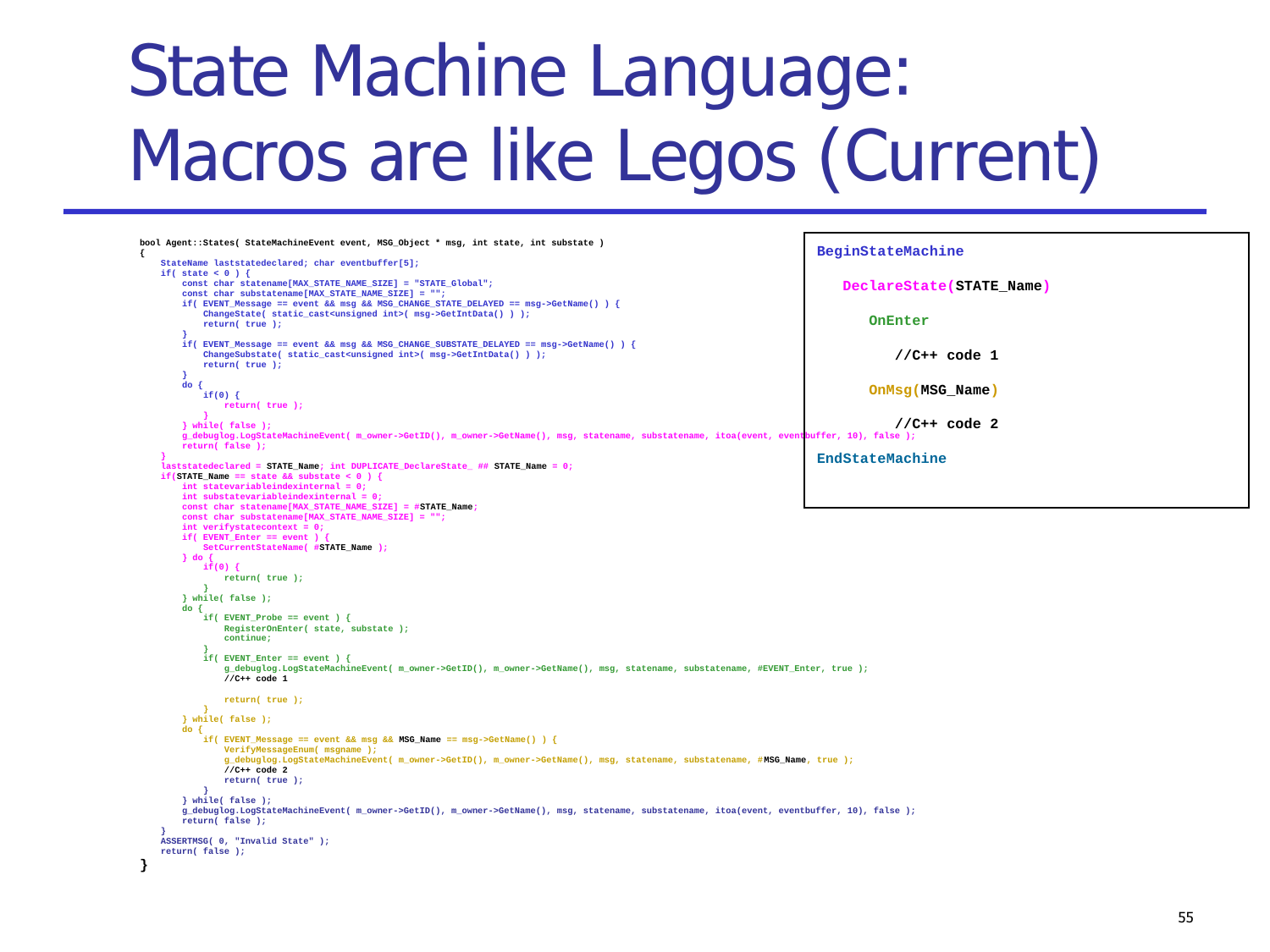

# State Machine Language: Macros are like Legos (Current)
bool Agent::States( StateMachineEvent event, MSG_Object * msg, int state, int substate )
{
    StateName laststatedeclared; char eventbuffer[5];
    if( state < 0 ) {
        const char statename[MAX_STATE_NAME_SIZE] = "STATE_Global";
        const char substatename[MAX_STATE_NAME_SIZE] = "";
        if( EVENT_Message == event && msg && MSG_CHANGE_STATE_DELAYED == msg->GetName() ) {
            ChangeState( static_cast<unsigned int>( msg->GetIntData() ) );
            return( true );
        }
        if( EVENT_Message == event && msg && MSG_CHANGE_SUBSTATE_DELAYED == msg->GetName() ) {
            ChangeSubstate( static_cast<unsigned int>( msg->GetIntData() ) );
            return( true );
        }
        do {
            if(0) {
                return( true );
            }
        } while( false );
        g_debuglog.LogStateMachineEvent( m_owner->GetID(), m_owner->GetName(), msg, statename, substatename, itoa(event, eventbuffer, 10), false );
        return( false );
    }
    laststatedeclared = STATE_Name; int DUPLICATE_DeclareState_ ## STATE_Name = 0;
    if(STATE_Name == state && substate < 0 ) {
        int statevariableindexinternal = 0;
        int substatevariableindexinternal = 0;
        const char statename[MAX_STATE_NAME_SIZE] = #STATE_Name;
        const char substatename[MAX_STATE_NAME_SIZE] = "";
        int verifystatecontext = 0;
        if( EVENT_Enter == event ) {
            SetCurrentStateName( #STATE_Name );
        } do {
            if(0) {
                return( true );
            }
        } while( false );
        do {
            if( EVENT_Probe == event ) {
                RegisterOnEnter( state, substate );
                continue;
            }
            if( EVENT_Enter == event ) {
                g_debuglog.LogStateMachineEvent( m_owner->GetID(), m_owner->GetName(), msg, statename, substatename, #EVENT_Enter, true );
                //C++ code 1

                return( true );
            }
        } while( false );
        do {
            if( EVENT_Message == event && msg && MSG_Name == msg->GetName() ) {
                VerifyMessageEnum( msgname );
                g_debuglog.LogStateMachineEvent( m_owner->GetID(), m_owner->GetName(), msg, statename, substatename, #MSG_Name, true );
                //C++ code 2
                return( true );
            }
        } while( false );
        g_debuglog.LogStateMachineEvent( m_owner->GetID(), m_owner->GetName(), msg, statename, substatename, itoa(event, eventbuffer, 10), false );
        return( false );
    }
    ASSERTMSG( 0, "Invalid State" );
    return( false );
}
BeginStateMachine
   DeclareState(STATE_Name)
      OnEnter
         //C++ code 1
      OnMsg(MSG_Name)
         //C++ code 2
EndStateMachine

55